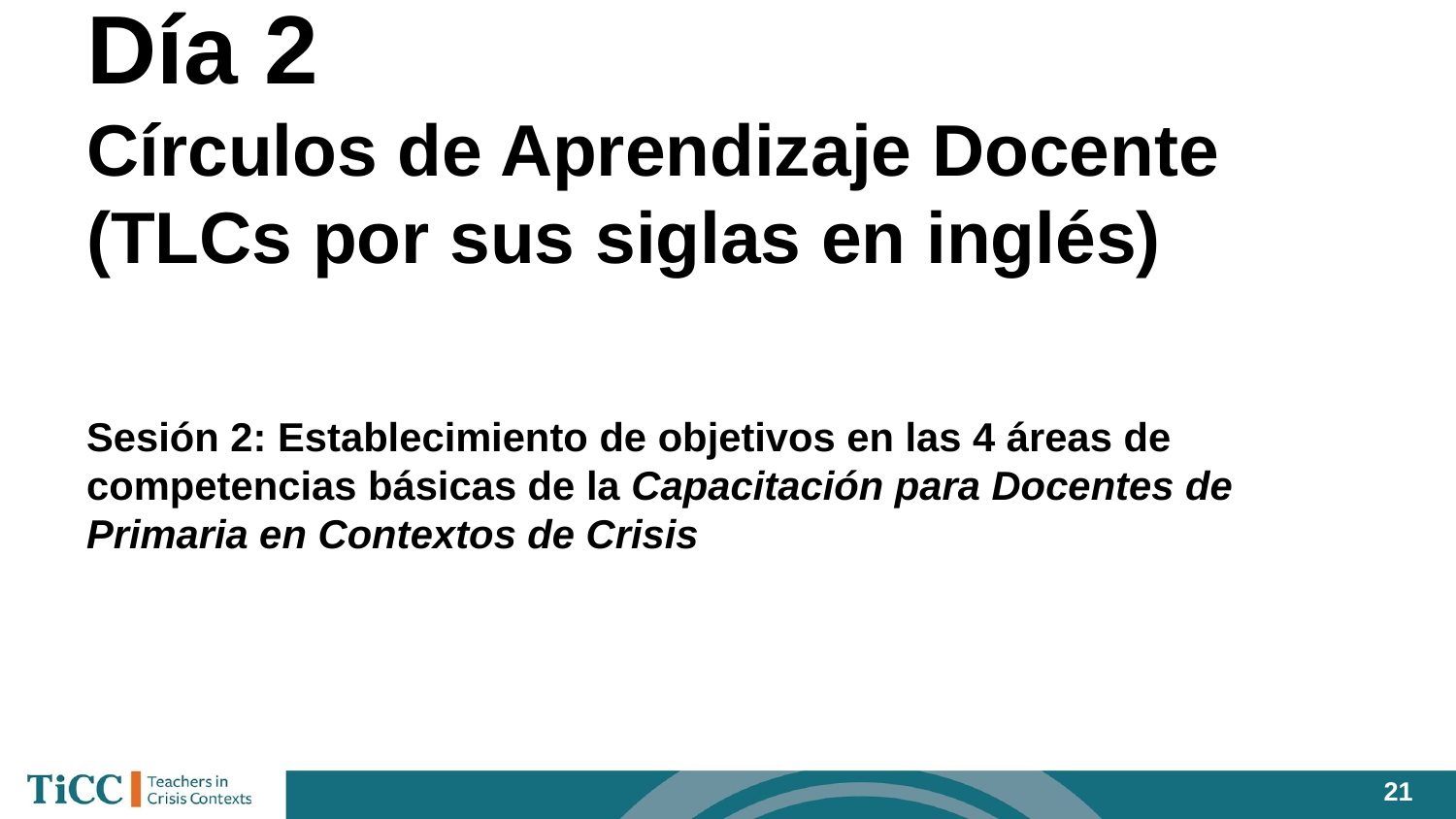

# Día 2
Círculos de Aprendizaje Docente (TLCs por sus siglas en inglés)
Sesión 2: Establecimiento de objetivos en las 4 áreas de competencias básicas de la Capacitación para Docentes de Primaria en Contextos de Crisis
21